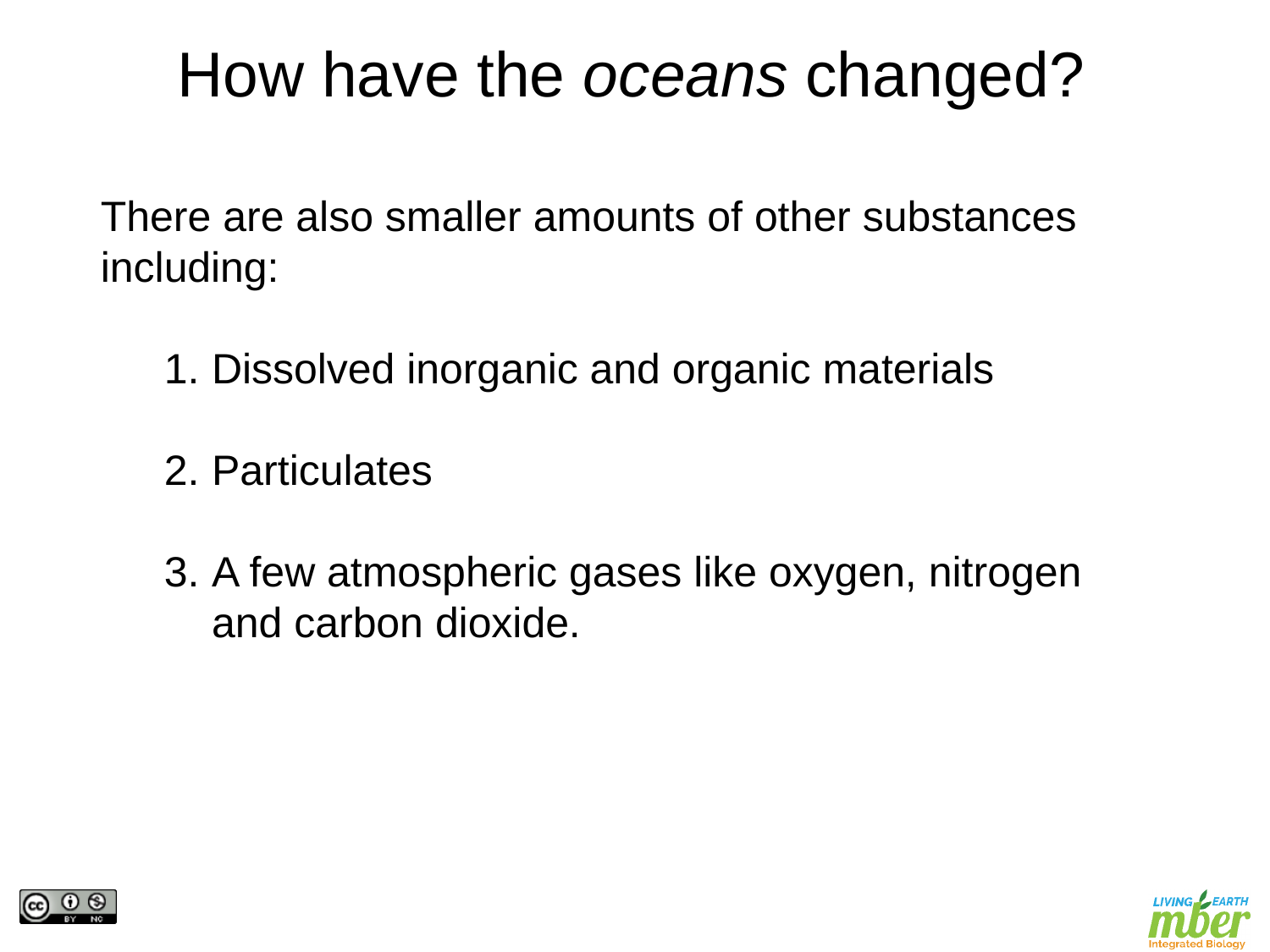

How have the oceans changed?
There are also smaller amounts of other substances including:

Dissolved inorganic and organic materials

Particulates

A few atmospheric gases like oxygen, nitrogen and carbon dioxide.